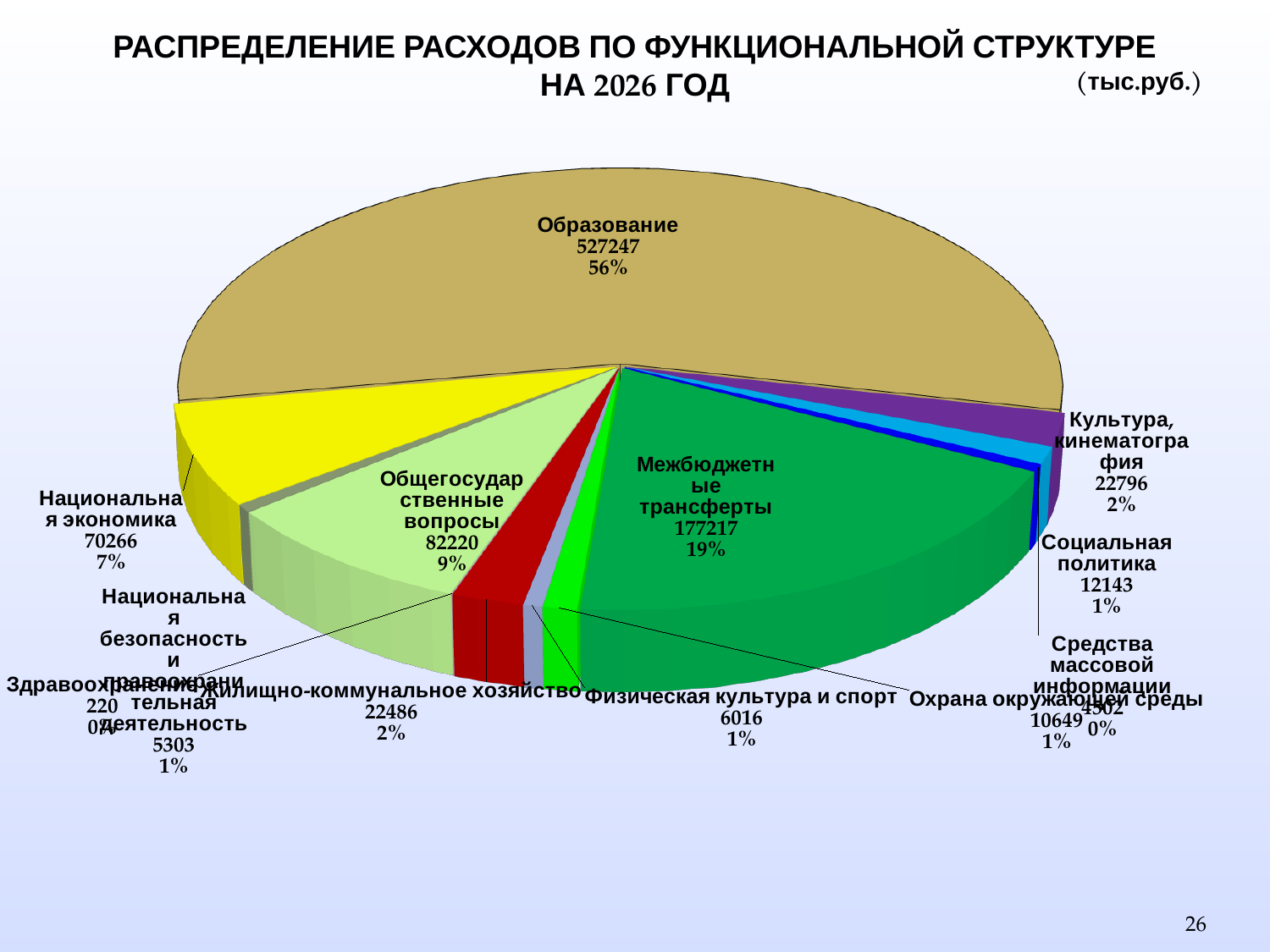

РАСПРЕДЕЛЕНИЕ РАСХОДОВ ПО ФУНКЦИОНАЛЬНОЙ СТРУКТУРЕ
НА 2026 ГОД

(тыс.руб.)

[unsupported chart]

26